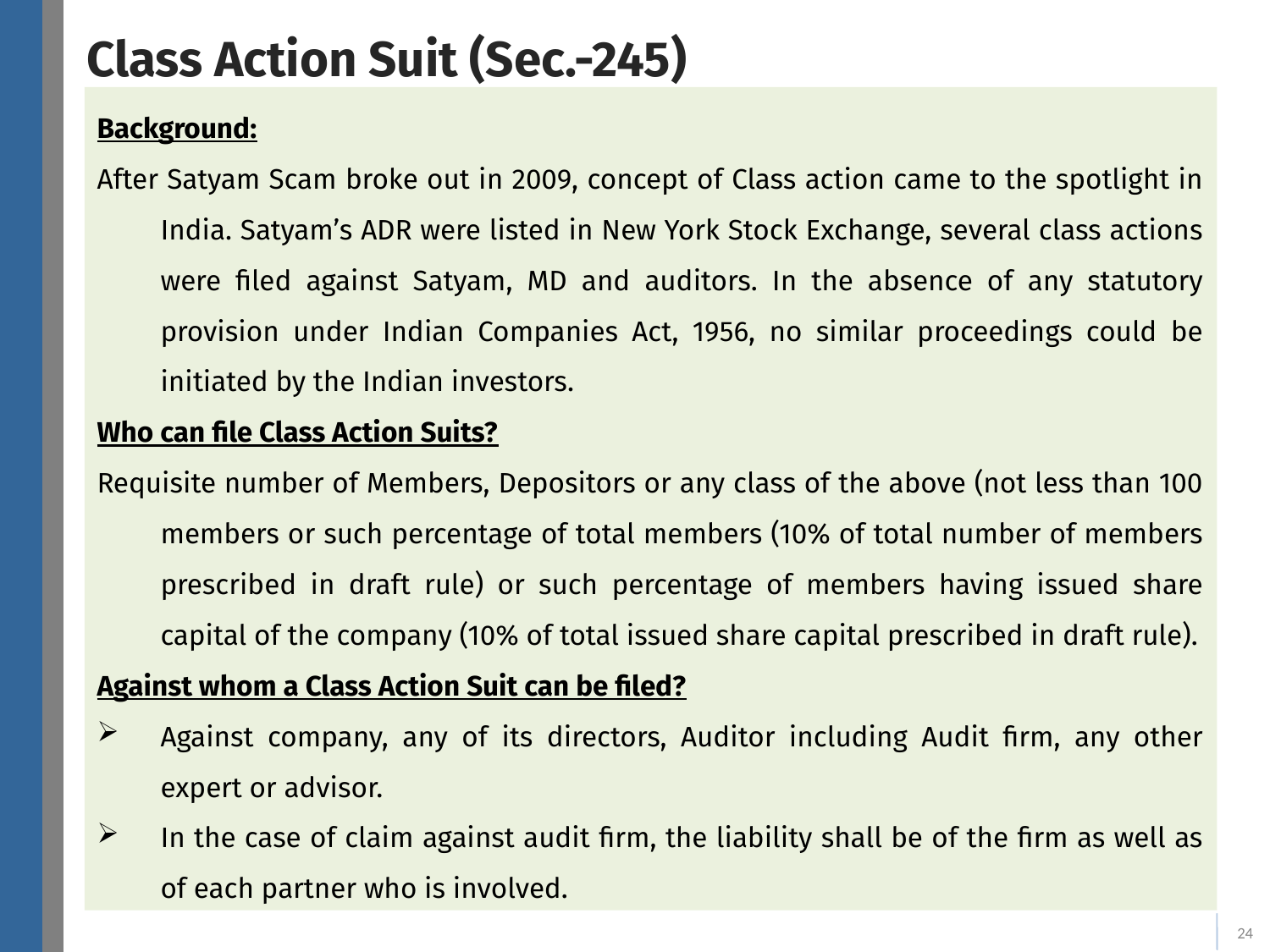

# Class Action Suit (Sec.-245)
Background:
After Satyam Scam broke out in 2009, concept of Class action came to the spotlight in India. Satyam’s ADR were listed in New York Stock Exchange, several class actions were filed against Satyam, MD and auditors. In the absence of any statutory provision under Indian Companies Act, 1956, no similar proceedings could be initiated by the Indian investors.
Who can file Class Action Suits?
Requisite number of Members, Depositors or any class of the above (not less than 100 members or such percentage of total members (10% of total number of members prescribed in draft rule) or such percentage of members having issued share capital of the company (10% of total issued share capital prescribed in draft rule).
Against whom a Class Action Suit can be filed?
Against company, any of its directors, Auditor including Audit firm, any other expert or advisor.
In the case of claim against audit firm, the liability shall be of the firm as well as of each partner who is involved.
24